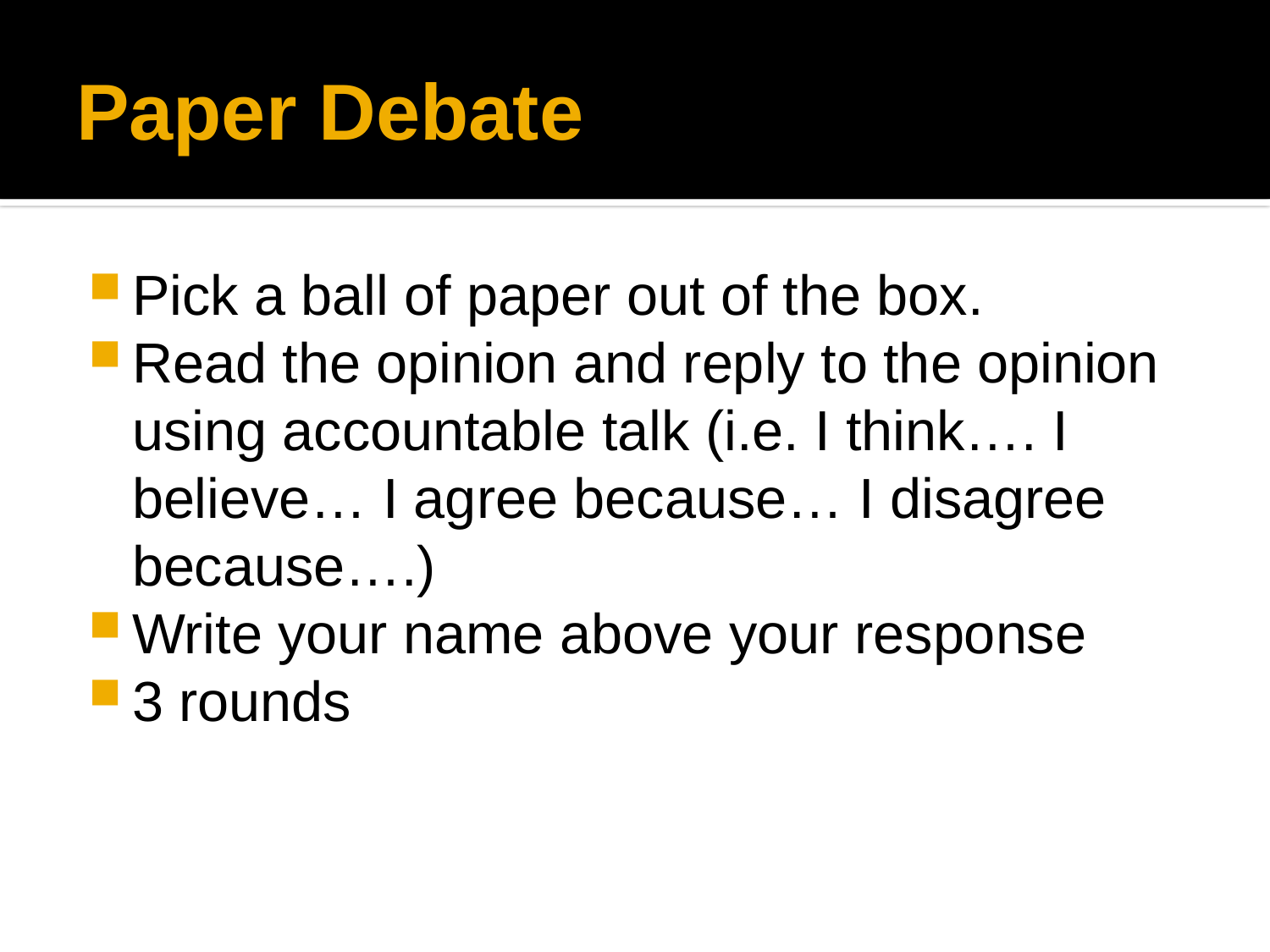

# Paper Debate
Pick a ball of paper out of the box.
Read the opinion and reply to the opinion using accountable talk (i.e. I think…. I believe… I agree because… I disagree because….)
Write your name above your response
3 rounds